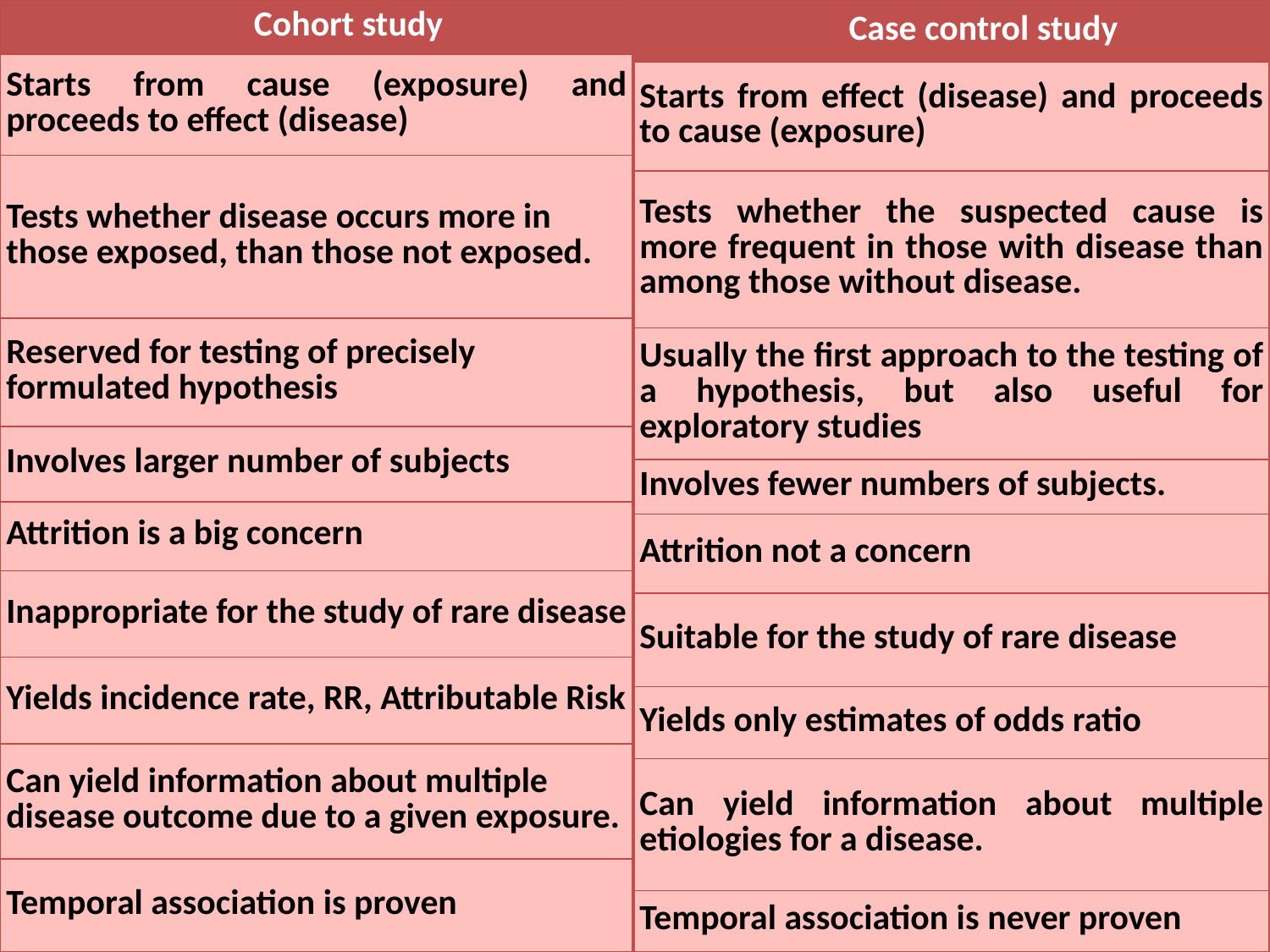

| Cohort study |
| --- |
| Starts from cause (exposure) and proceeds to effect (disease) |
| Tests whether disease occurs more in those exposed, than those not exposed. |
| Reserved for testing of precisely formulated hypothesis |
| Involves larger number of subjects |
| Attrition is a big concern |
| Inappropriate for the study of rare disease |
| Yields incidence rate, RR, Attributable Risk |
| Can yield information about multiple disease outcome due to a given exposure. |
| Temporal association is proven |
| Case control study |
| --- |
| Starts from effect (disease) and proceeds to cause (exposure) |
| Tests whether the suspected cause is more frequent in those with disease than among those without disease. |
| Usually the first approach to the testing of a hypothesis, but also useful for exploratory studies |
| Involves fewer numbers of subjects. |
| Attrition not a concern |
| Suitable for the study of rare disease |
| Yields only estimates of odds ratio |
| Can yield information about multiple etiologies for a disease. |
| Temporal association is never proven |
#
31